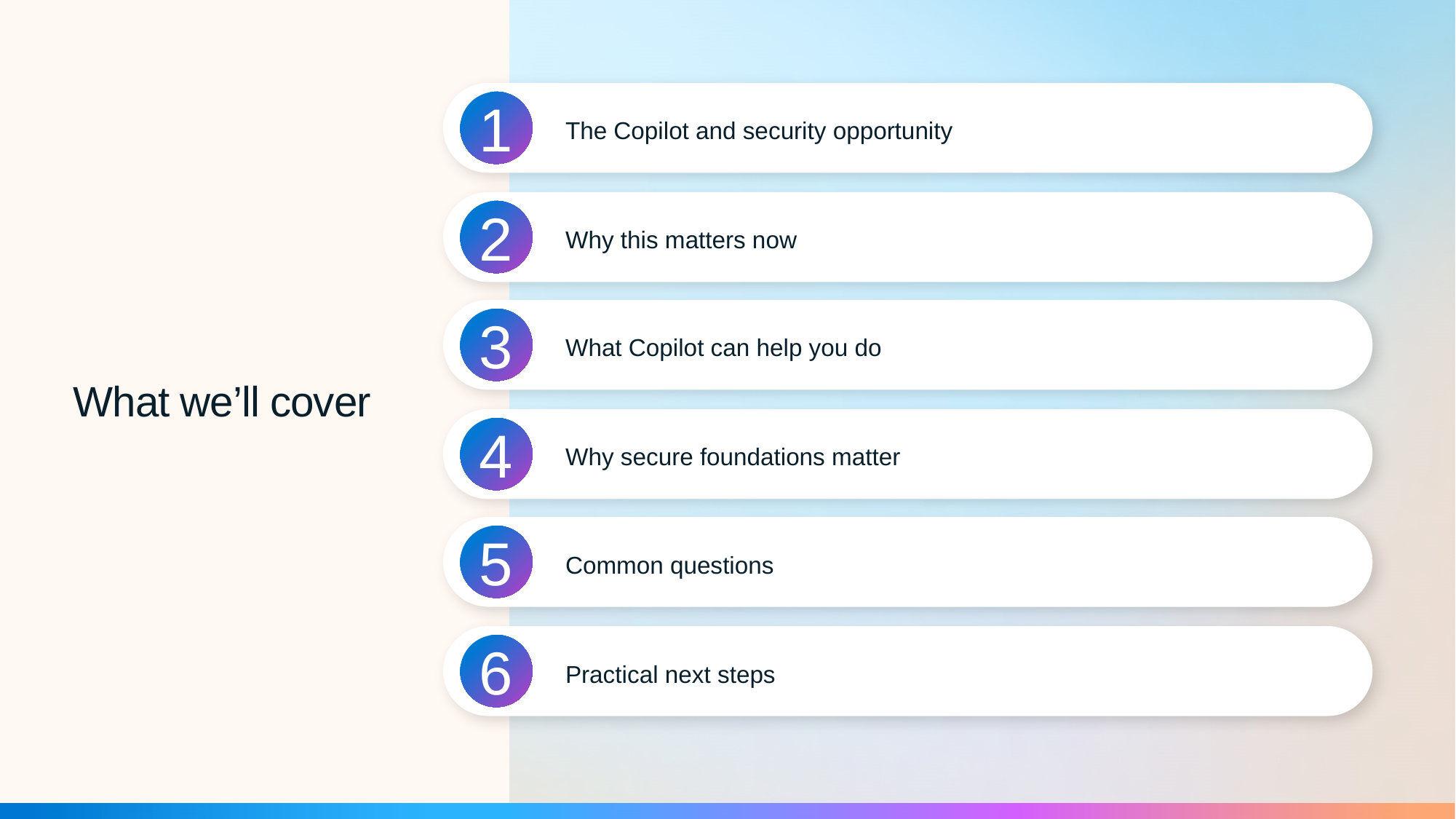

The Copilot and security opportunity
1

Why this matters now
2

What Copilot can help you do
3

# What we’ll cover
Why secure foundations matter
4

Common questions
5

Practical next steps
6